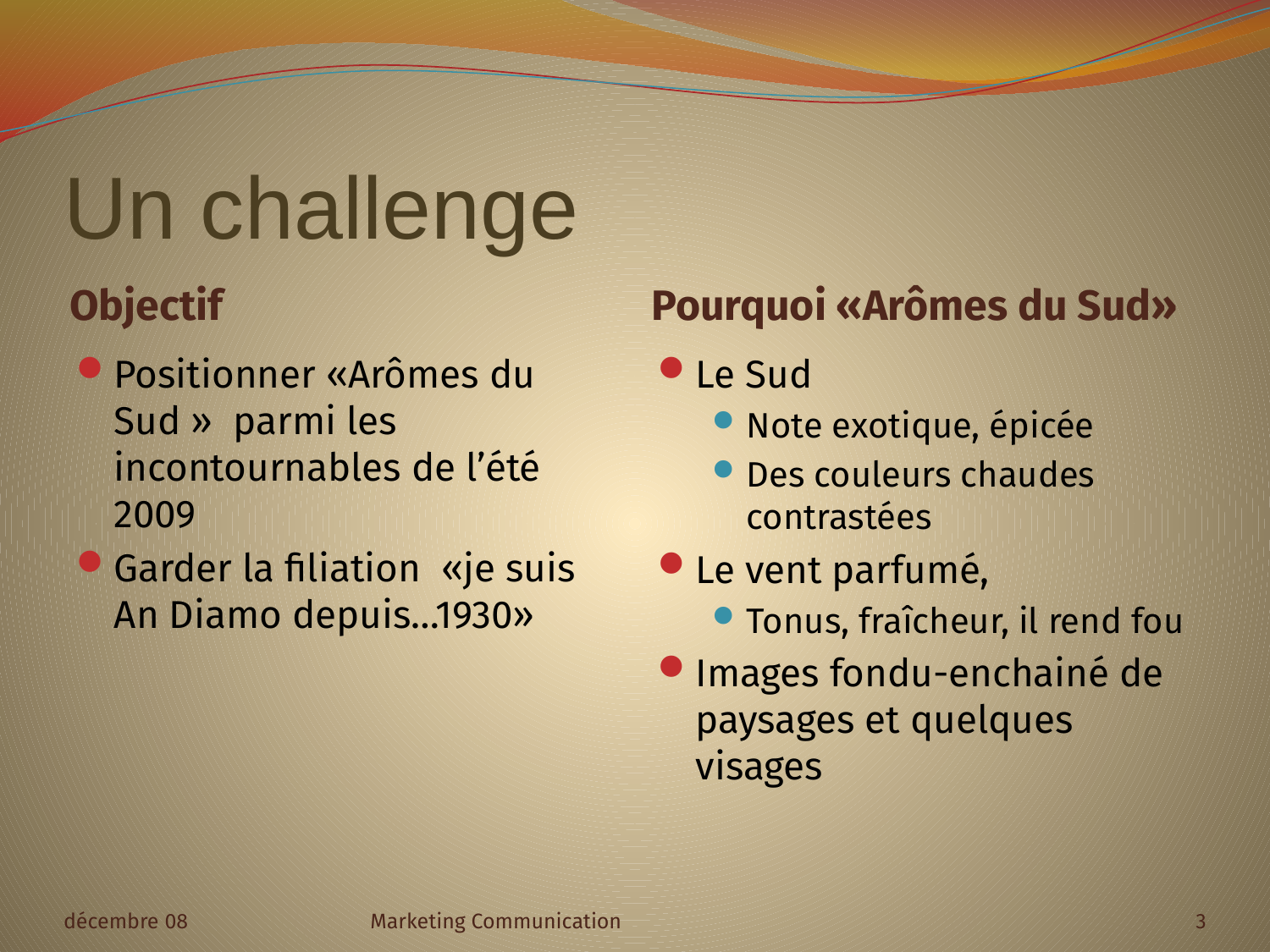

# Un challenge
Objectif
Pourquoi «Arômes du Sud»
Positionner «Arômes du Sud »  parmi les incontournables de l’été 2009
Garder la filiation  «je suis An Diamo depuis…1930»
Le Sud
Note exotique, épicée
Des couleurs chaudes contrastées
Le vent parfumé,
Tonus, fraîcheur, il rend fou
Images fondu-enchainé de paysages et quelques visages
décembre 08
Marketing Communication
3